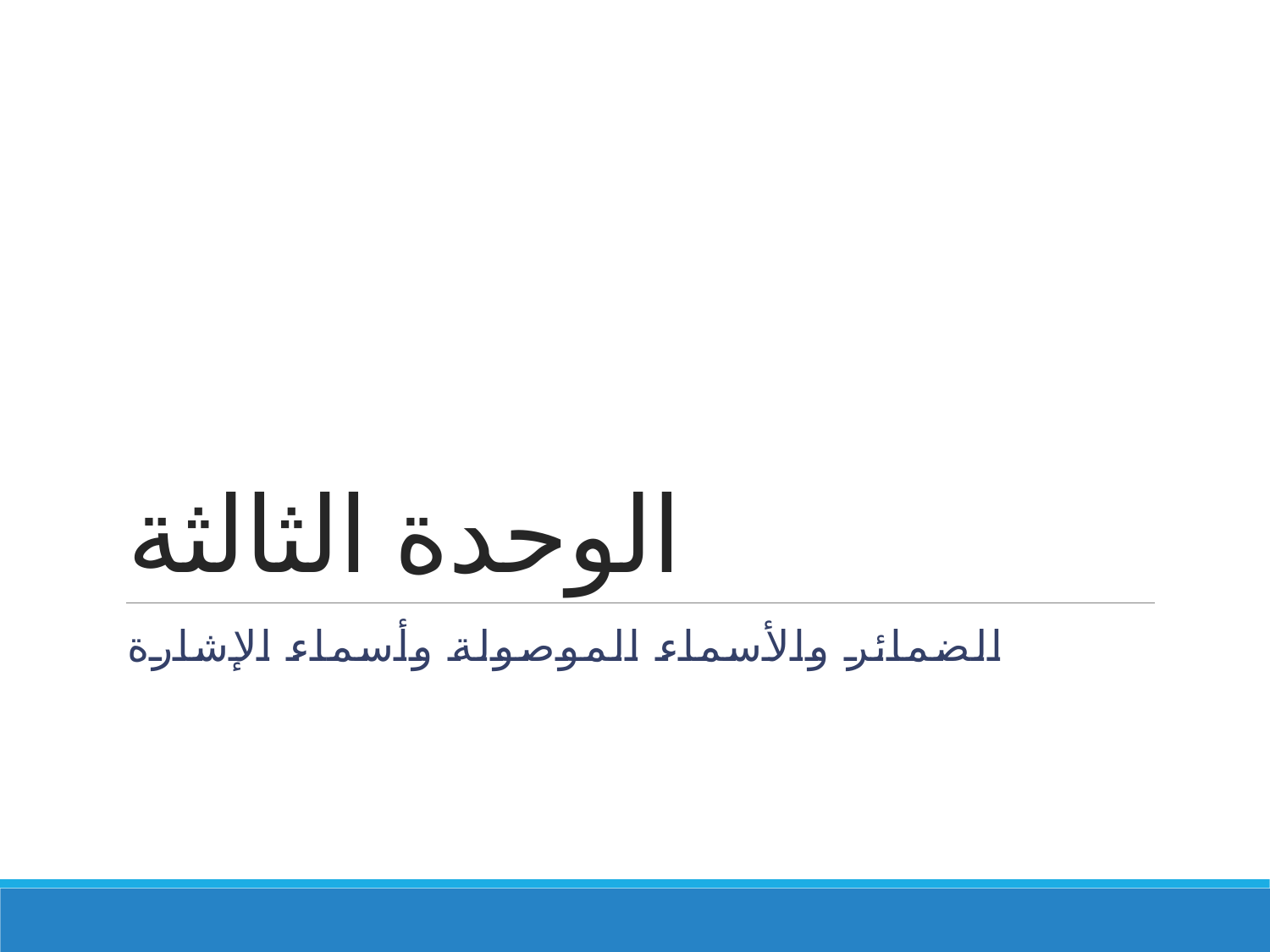

# الوحدة الثالثة
الضمائر والأسماء الموصولة وأسماء الإشارة